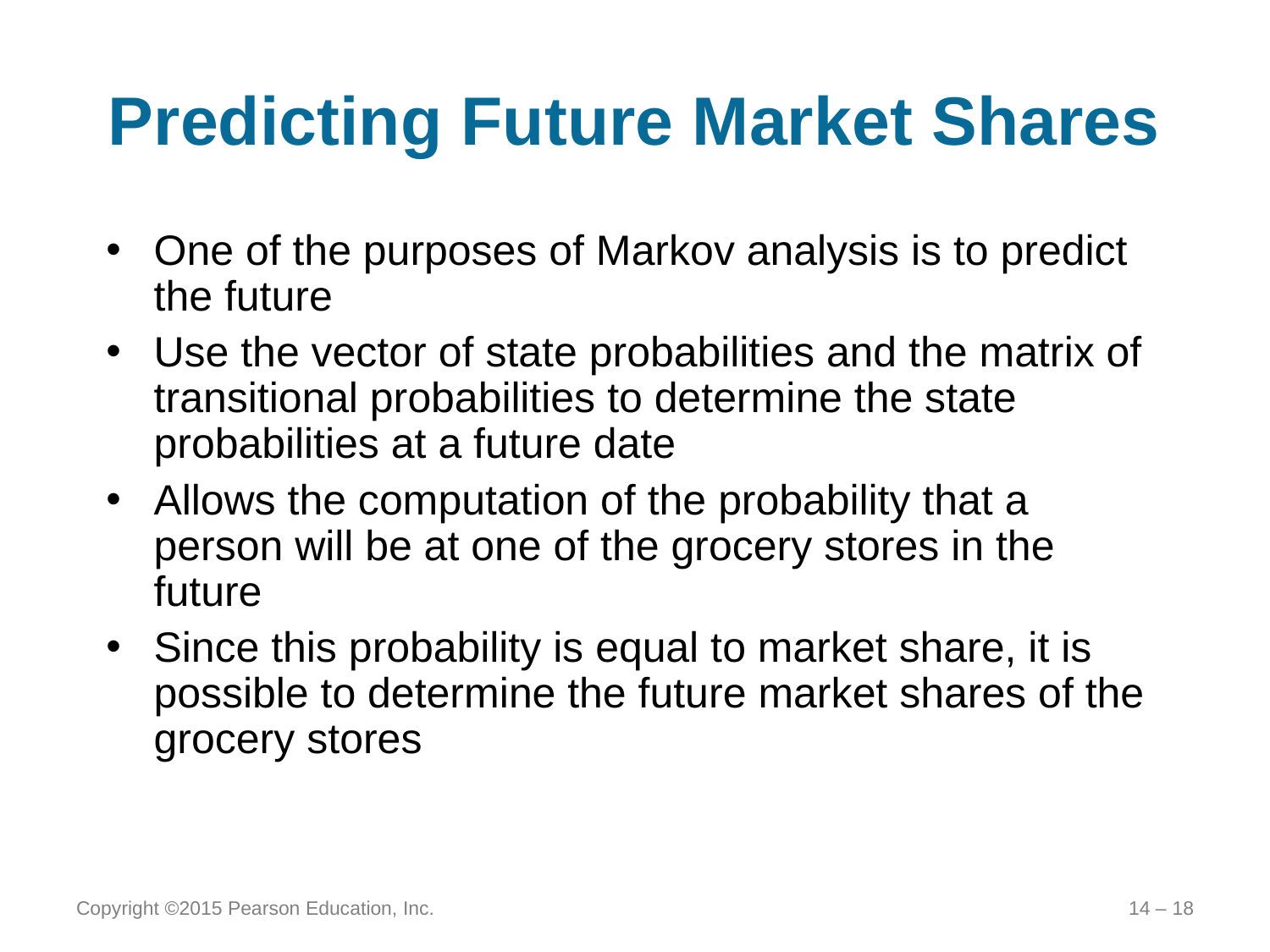

# Predicting Future Market Shares
One of the purposes of Markov analysis is to predict the future
Use the vector of state probabilities and the matrix of transitional probabilities to determine the state probabilities at a future date
Allows the computation of the probability that a person will be at one of the grocery stores in the future
Since this probability is equal to market share, it is possible to determine the future market shares of the grocery stores
Copyright ©2015 Pearson Education, Inc.
14 – 18